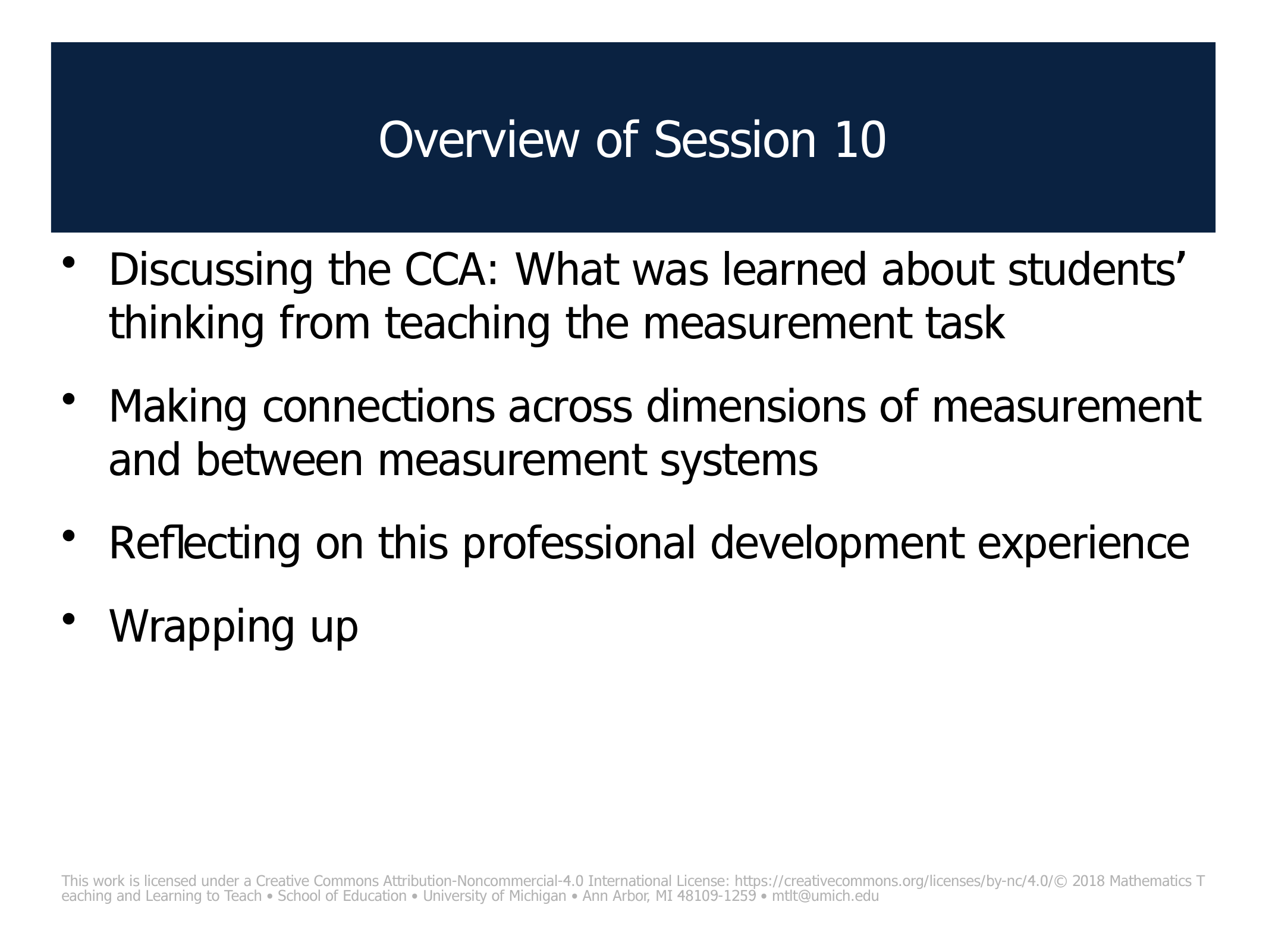

# Overview of Session 10
Discussing the CCA: What was learned about students’ thinking from teaching the measurement task
Making connections across dimensions of measurement and between measurement systems
Reflecting on this professional development experience
Wrapping up
This work is licensed under a Creative Commons Attribution-Noncommercial-4.0 International License: https://creativecommons.org/licenses/by-nc/4.0/
© 2018 Mathematics Teaching and Learning to Teach • School of Education • University of Michigan • Ann Arbor, MI 48109-1259 • mtlt@umich.edu